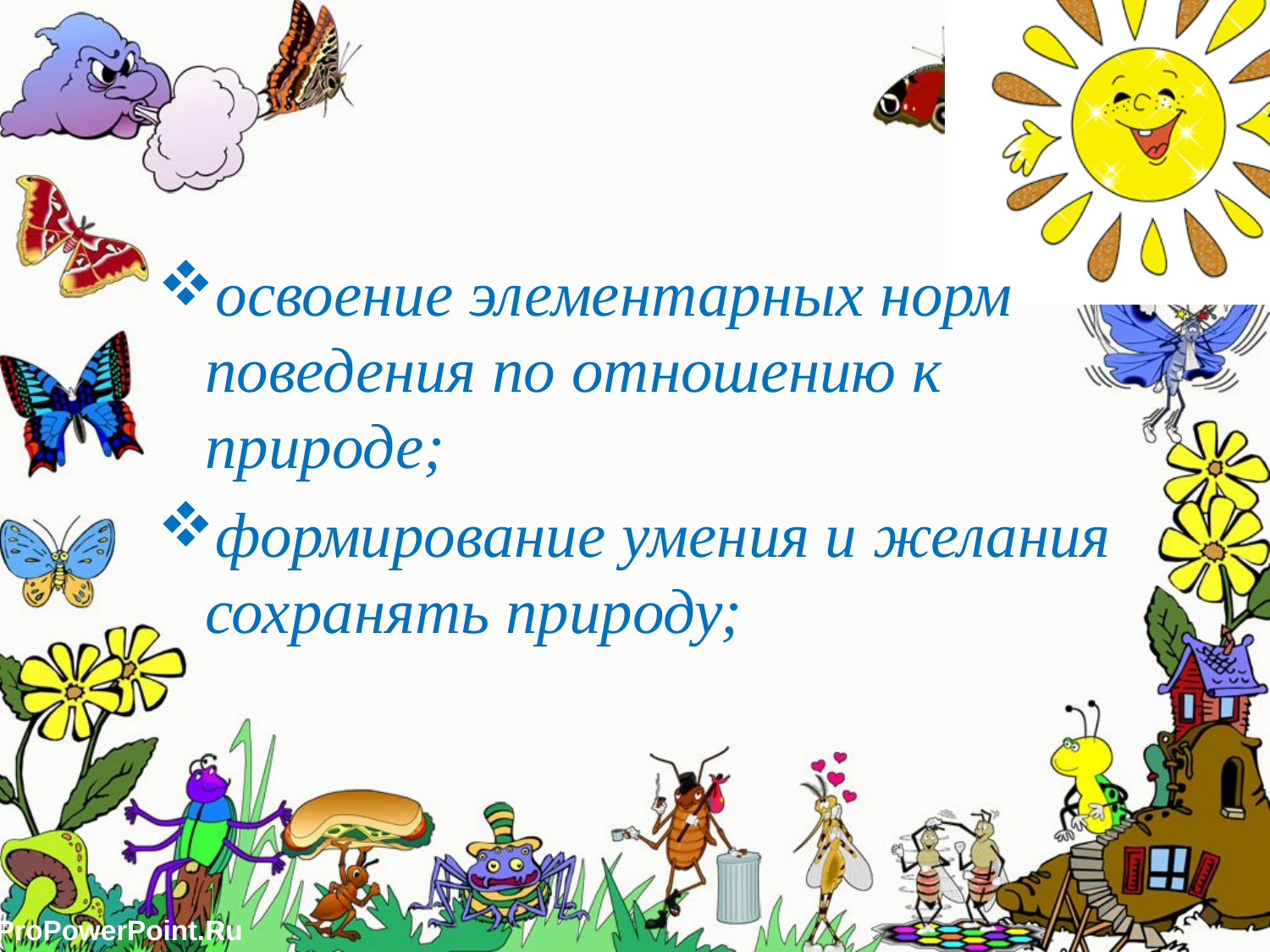

освоение элементарных норм поведения по отношению к природе;
формирование умения и желания сохранять природу;